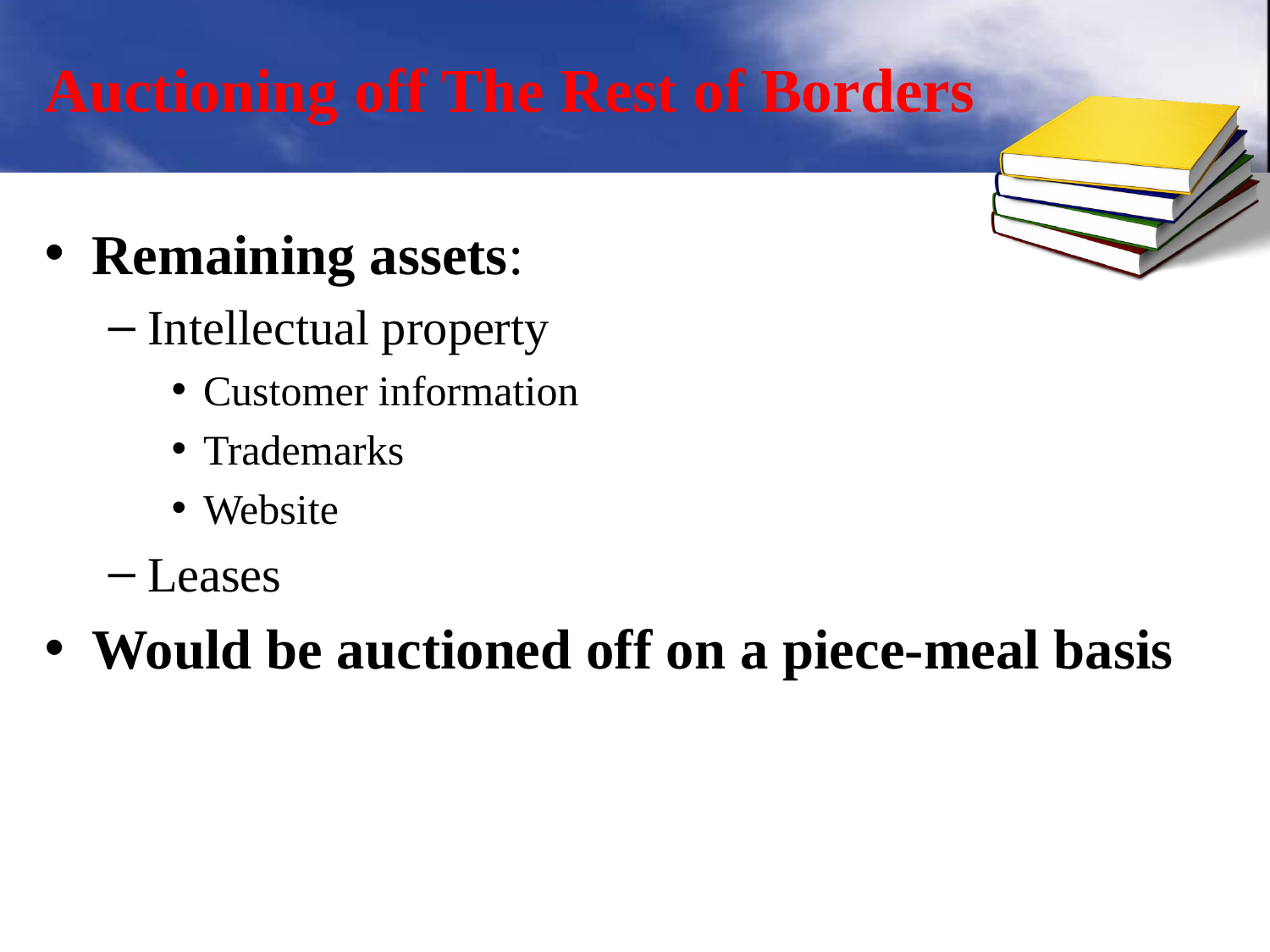

# Auctioning off The Rest of Borders
Remaining assets:
Intellectual property
Customer information
Trademarks
Website
Leases
Would be auctioned off on a piece-meal basis